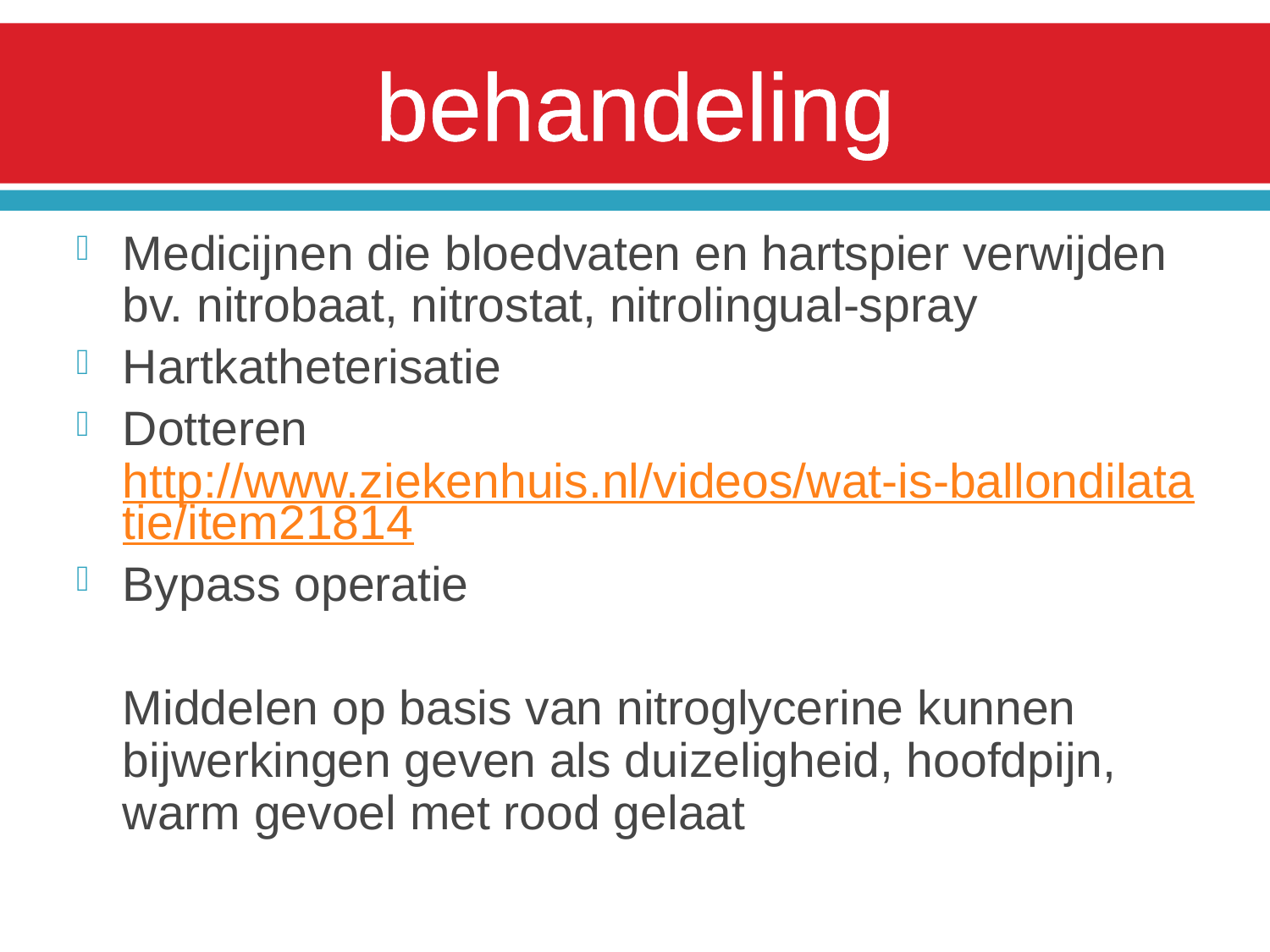

# behandeling
Medicijnen die bloedvaten en hartspier verwijden bv. nitrobaat, nitrostat, nitrolingual-spray
Hartkatheterisatie
Dotteren http://www.ziekenhuis.nl/videos/wat-is-ballondilatatie/item21814
Bypass operatie

	Middelen op basis van nitroglycerine kunnen bijwerkingen geven als duizeligheid, hoofdpijn, warm gevoel met rood gelaat